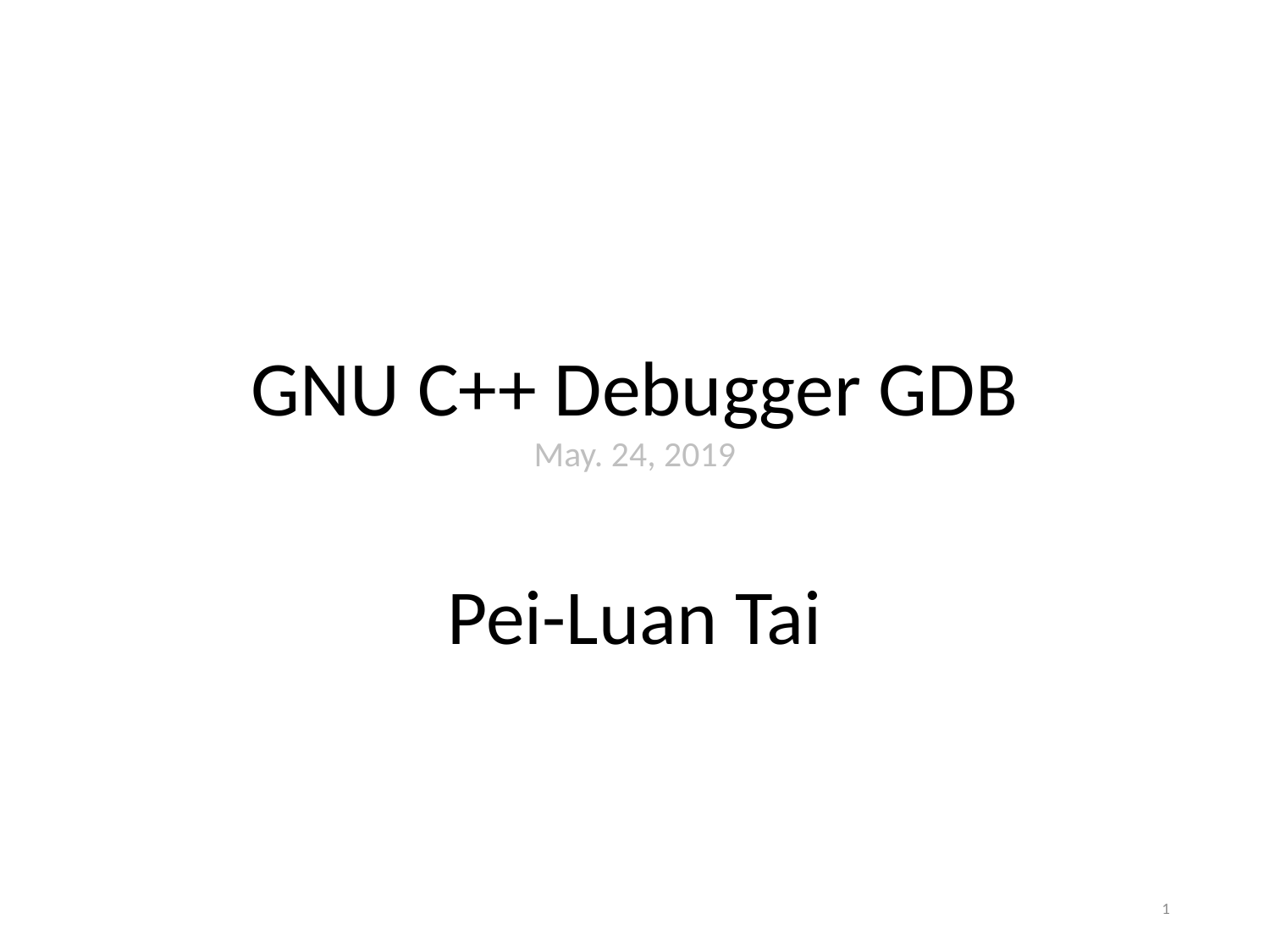

GNU C++ Debugger GDB
May. 24, 2019
Pei-Luan Tai
1